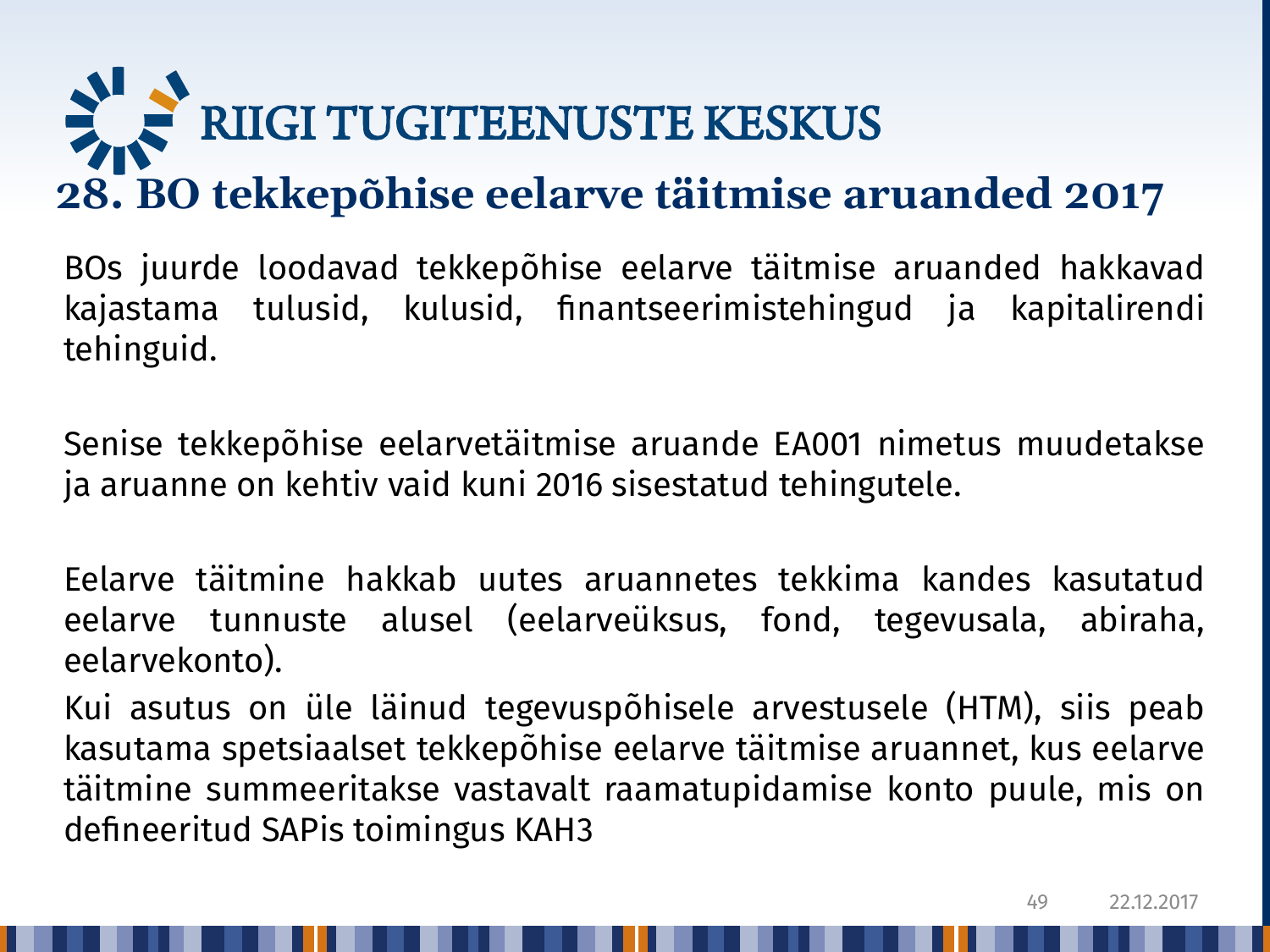

# 28. BO tekkepõhise eelarve täitmise aruanded 2017
BOs juurde loodavad tekkepõhise eelarve täitmise aruanded hakkavad kajastama tulusid, kulusid, finantseerimistehingud ja kapitalirendi tehinguid.

Senise tekkepõhise eelarvetäitmise aruande EA001 nimetus muudetakse ja aruanne on kehtiv vaid kuni 2016 sisestatud tehingutele.

Eelarve täitmine hakkab uutes aruannetes tekkima kandes kasutatud eelarve tunnuste alusel (eelarveüksus, fond, tegevusala, abiraha, eelarvekonto).
Kui asutus on üle läinud tegevuspõhisele arvestusele (HTM), siis peab kasutama spetsiaalset tekkepõhise eelarve täitmise aruannet, kus eelarve täitmine summeeritakse vastavalt raamatupidamise konto puule, mis on defineeritud SAPis toimingus KAH3
49
22.12.2017